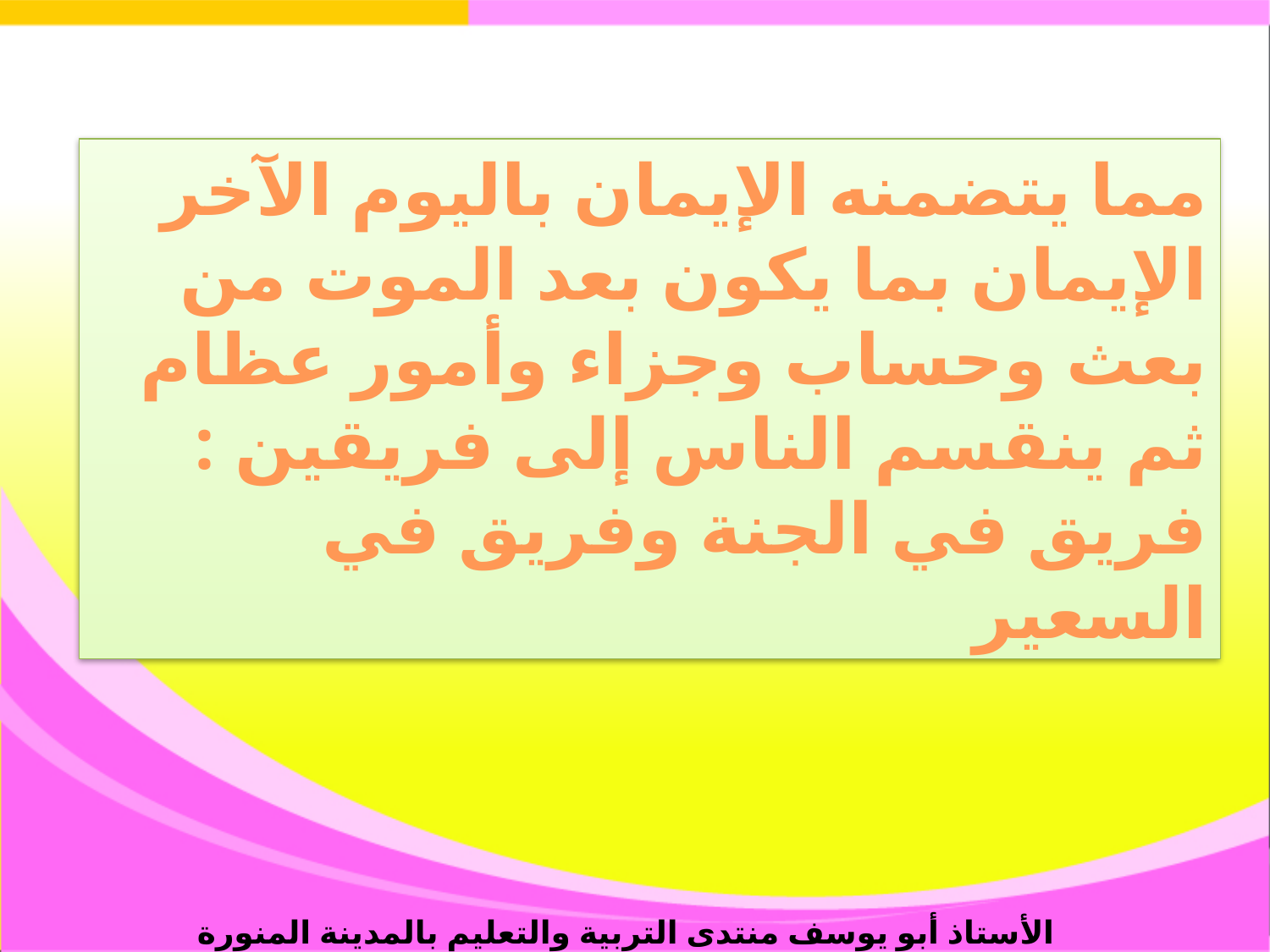

مما يتضمنه الإيمان باليوم الآخر الإيمان بما يكون بعد الموت من بعث وحساب وجزاء وأمور عظام ثم ينقسم الناس إلى فريقين : فريق في الجنة وفريق في السعير
الأستاذ أبو يوسف منتدى التربية والتعليم بالمدينة المنورة